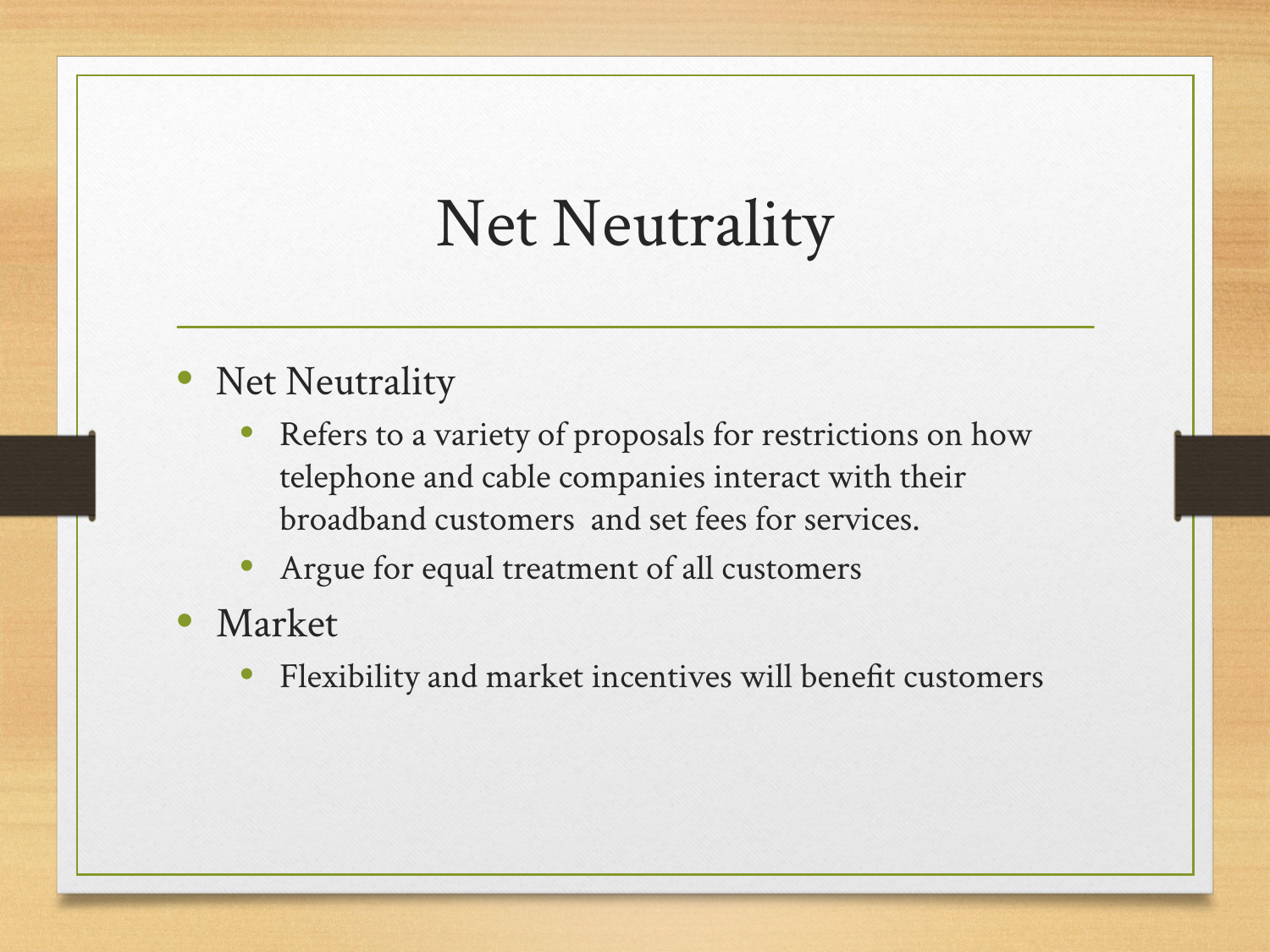

# Net Neutrality
Net Neutrality
Refers to a variety of proposals for restrictions on how telephone and cable companies interact with their broadband customers  and set fees for services.
Argue for equal treatment of all customers
Market
Flexibility and market incentives will benefit customers